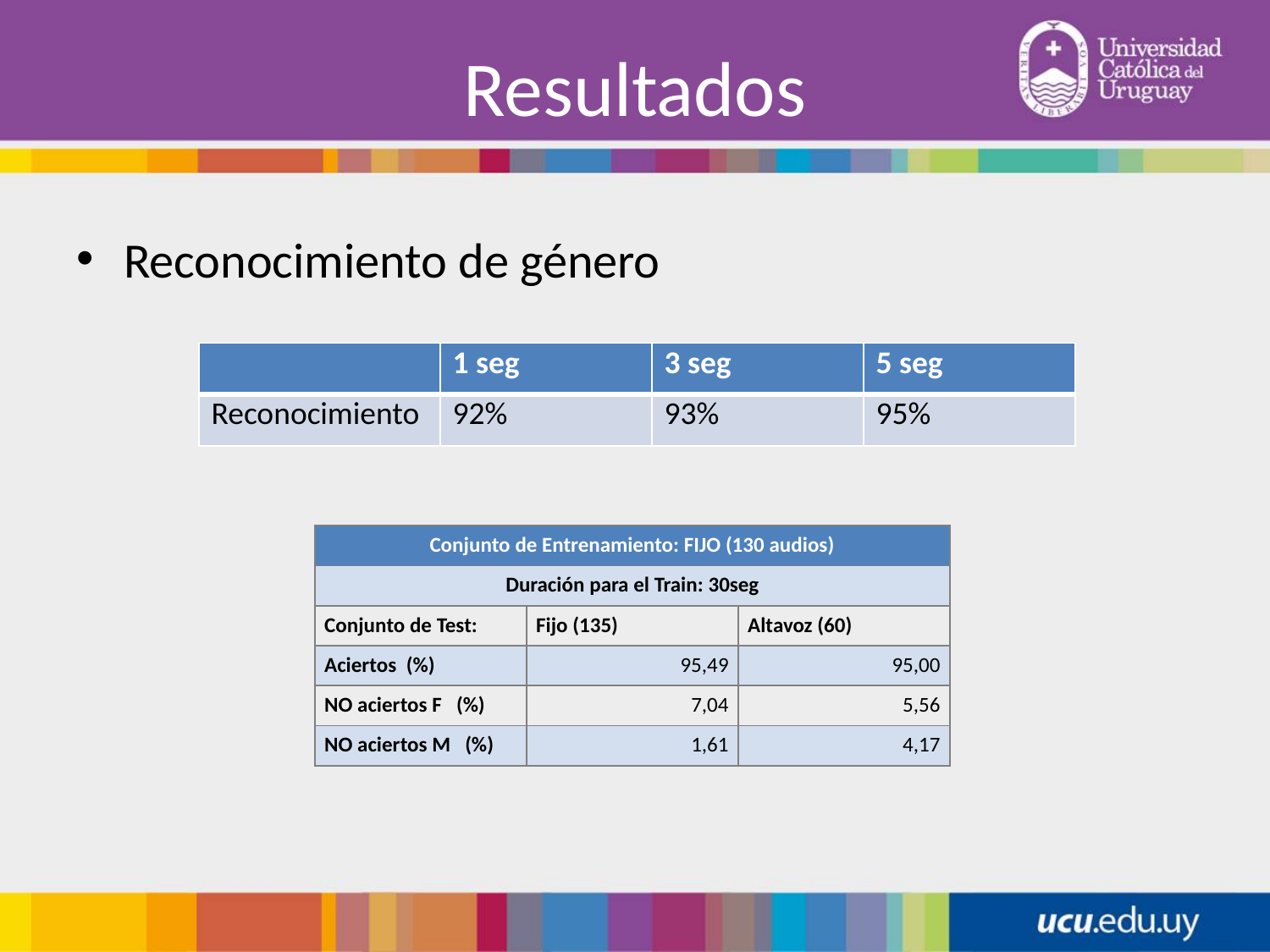

# Resultados
Reconocimiento de género
|  | 1 seg | 3 seg | 5 seg |
| --- | --- | --- | --- |
| Reconocimiento | 92% | 93% | 95% |
| Conjunto de Entrenamiento: FIJO (130 audios) |  |  |
| --- | --- | --- |
| Duración para el Train: 30seg |  |  |
| Conjunto de Test: | Fijo (135) | Altavoz (60) |
| Aciertos (%) | 95,49 | 95,00 |
| NO aciertos F (%) | 7,04 | 5,56 |
| NO aciertos M (%) | 1,61 | 4,17 |